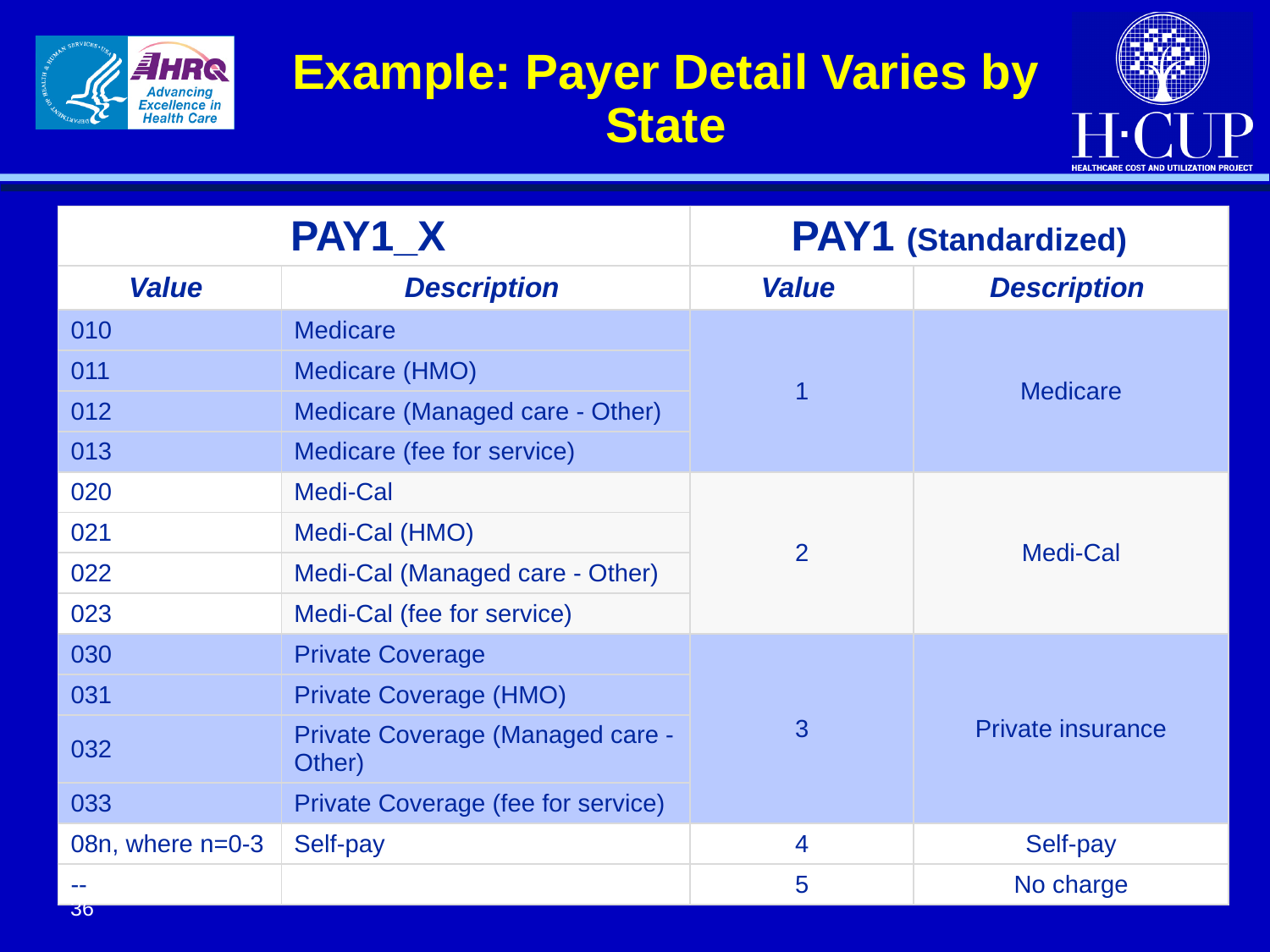

# Example: Payer Detail Varies by State

| PAY1\_X |  | PAY1 (Standardized) |  |
| --- | --- | --- | --- |
| Value | Description | Value | Description |
| 010 | Medicare | 1 | Medicare |
| 011 | Medicare (HMO) |  |  |
| 012 | Medicare (Managed care - Other) |  |  |
| 013 | Medicare (fee for service) |  |  |
| 020 | Medi-Cal | 2 | Medi-Cal |
| 021 | Medi-Cal (HMO) |  |  |
| 022 | Medi-Cal (Managed care - Other) |  |  |
| 023 | Medi-Cal (fee for service) |  |  |
| 030 | Private Coverage | 3 | Private insurance |
| 031 | Private Coverage (HMO) |  |  |
| 032 | Private Coverage (Managed care - Other) |  |  |
| 033 | Private Coverage (fee for service) |  |  |
| 08n, where n=0-3 | Self-pay | 4 | Self-pay |
| -- |  | 5 | No charge |

36